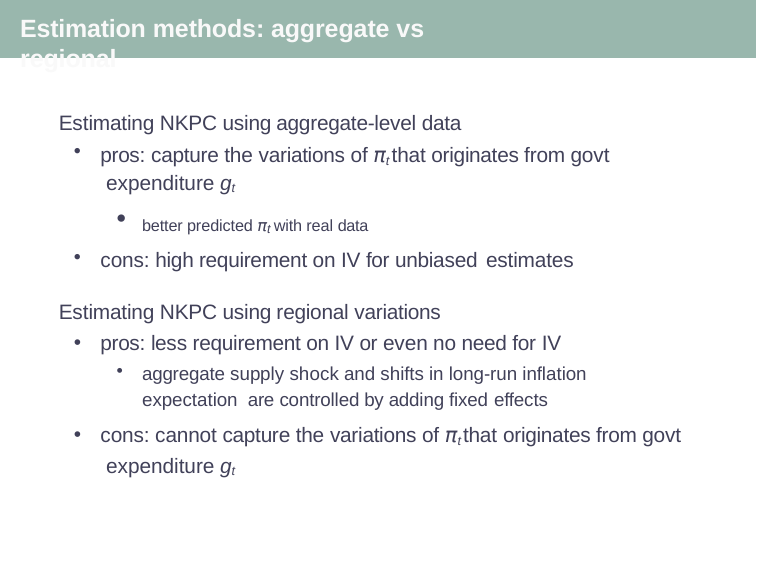

# Estimation methods: aggregate vs regional
Estimating NKPC using aggregate-level data
pros: capture the variations of πt that originates from govt  expenditure gt
better predicted πt with real data
cons: high requirement on IV for unbiased estimates

Estimating NKPC using regional variations
pros: less requirement on IV or even no need for IV
aggregate supply shock and shifts in long-run inflation expectation  are controlled by adding fixed effects
cons: cannot capture the variations of πt that originates from govt  expenditure gt